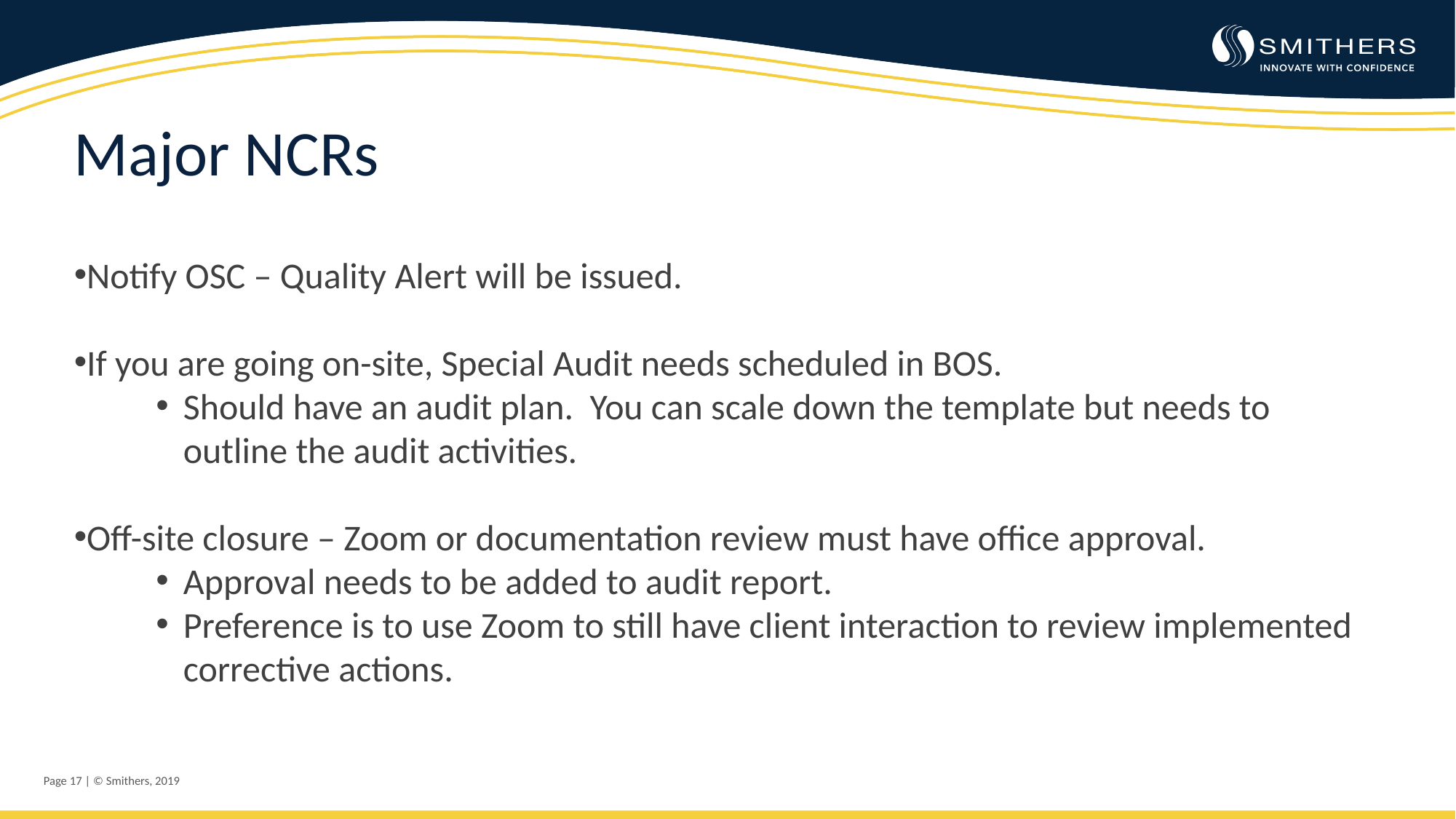

# Major NCRs
Notify OSC – Quality Alert will be issued.

If you are going on-site, Special Audit needs scheduled in BOS.
Should have an audit plan.  You can scale down the template but needs to outline the audit activities.

Off-site closure – Zoom or documentation review must have office approval.
Approval needs to be added to audit report.
Preference is to use Zoom to still have client interaction to review implemented corrective actions.

Page 17 | © Smithers, 2019